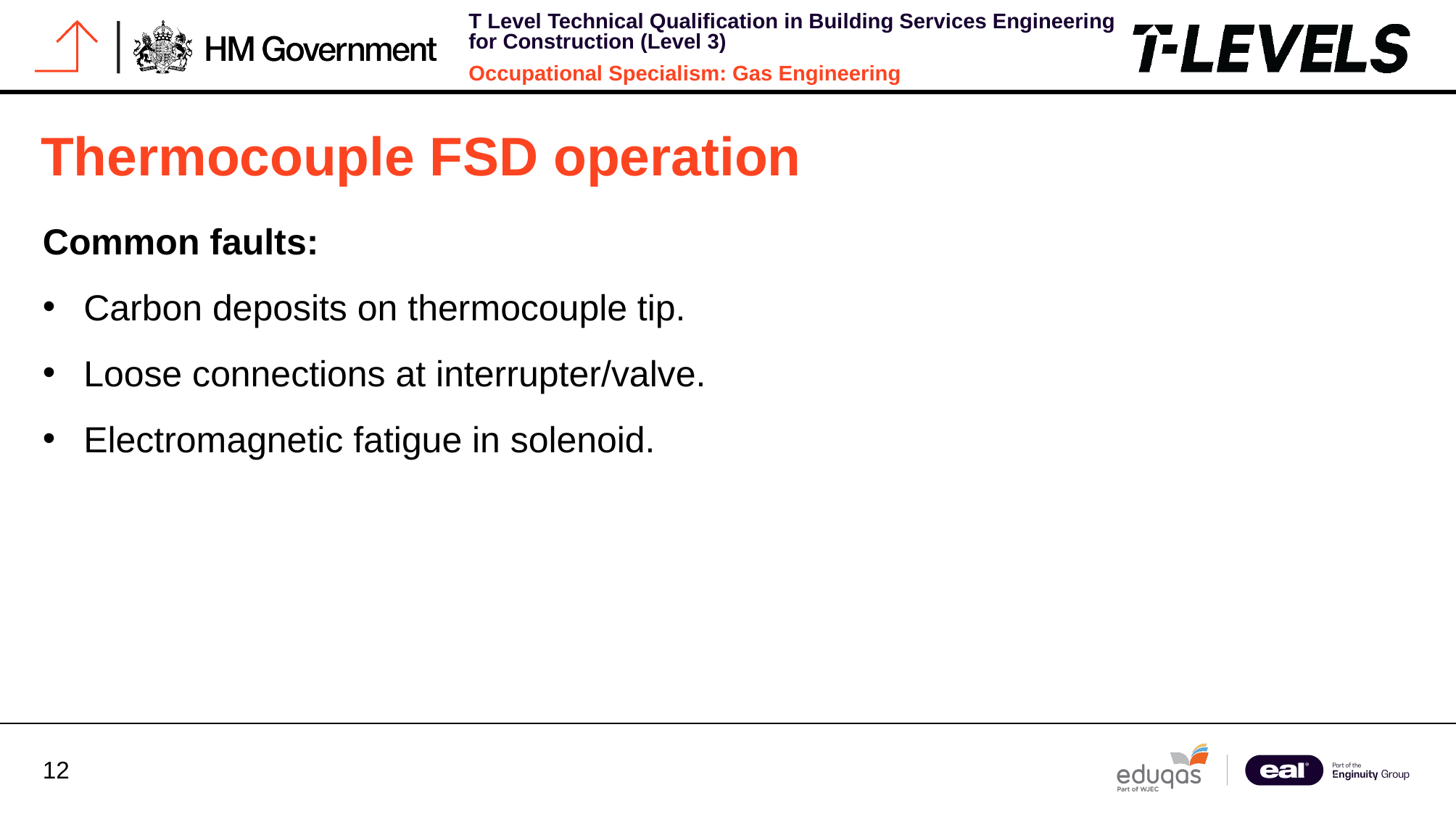

# Thermocouple FSD operation
Common faults:
Carbon deposits on thermocouple tip.
Loose connections at interrupter/valve.
Electromagnetic fatigue in solenoid.